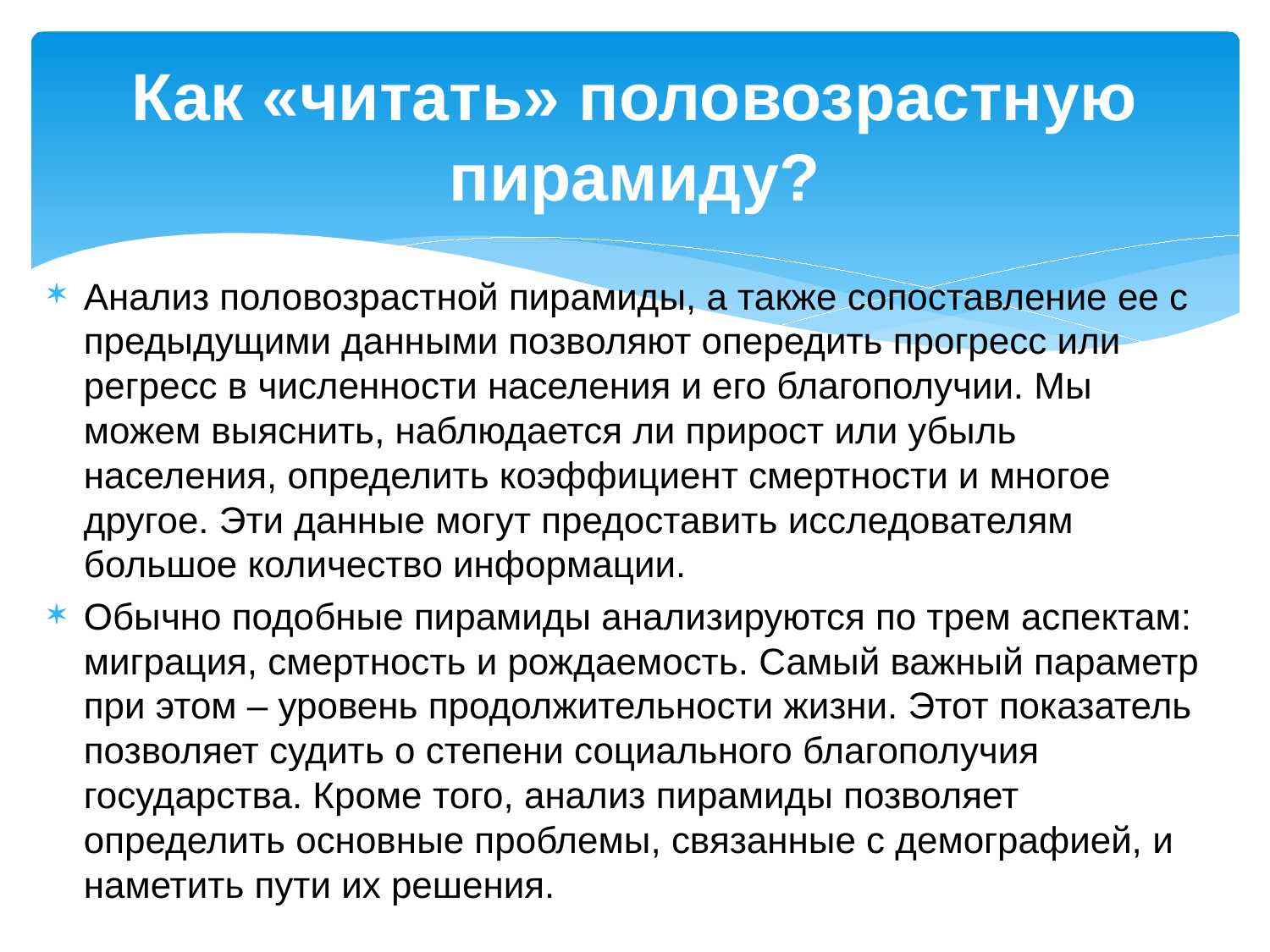

# Как «читать» половозрастную пирамиду?
Анализ половозрастной пирамиды, а также сопоставление ее с предыдущими данными позволяют опередить прогресс или регресс в численности населения и его благополучии. Мы можем выяснить, наблюдается ли прирост или убыль населения, определить коэффициент смертности и многое другое. Эти данные могут предоставить исследователям большое количество информации.
Обычно подобные пирамиды анализируются по трем аспектам: миграция, смертность и рождаемость. Самый важный параметр при этом – уровень продолжительности жизни. Этот показатель позволяет судить о степени социального благополучия государства. Кроме того, анализ пирамиды позволяет определить основные проблемы, связанные с демографией, и наметить пути их решения.